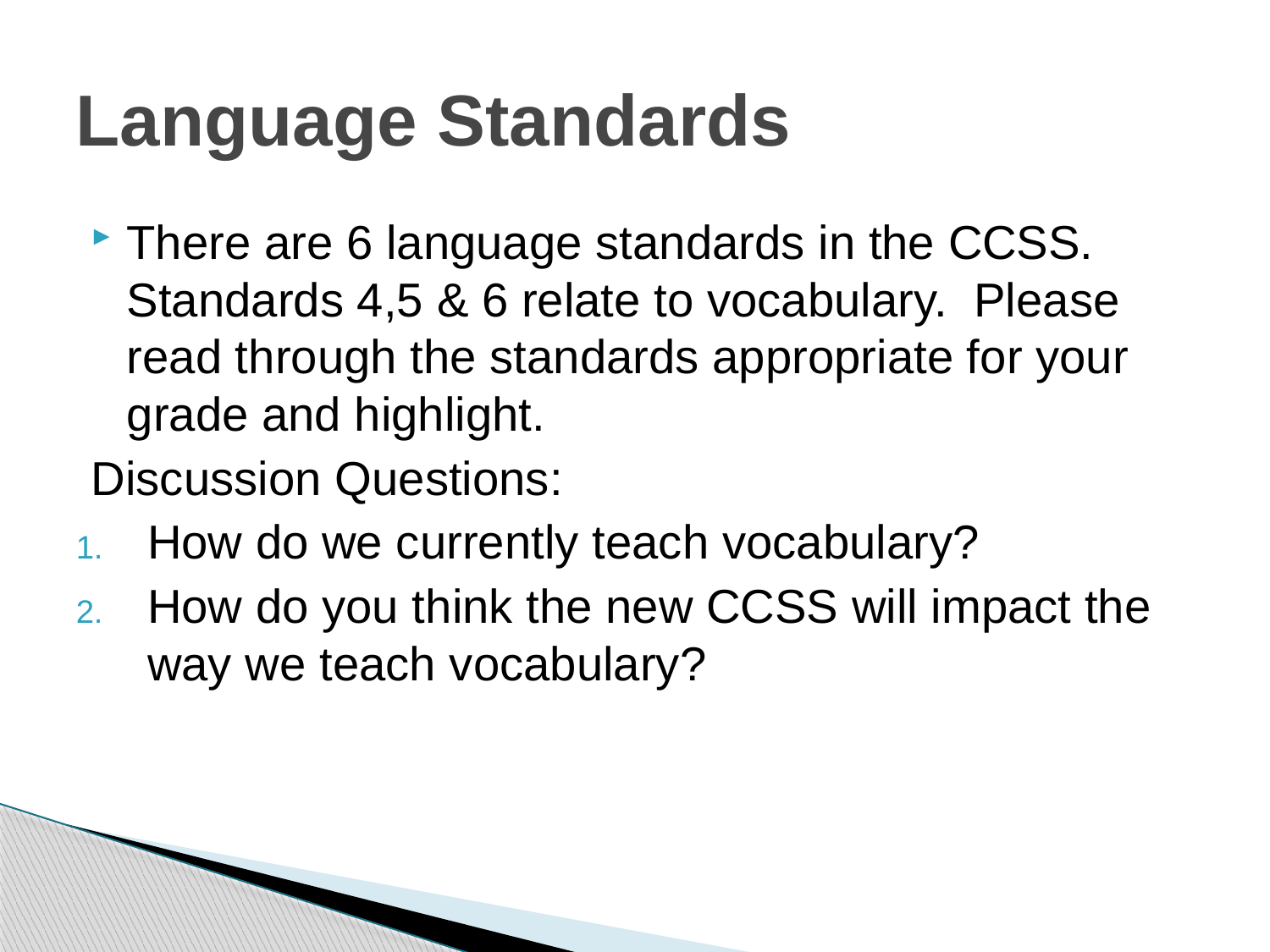

# Language Standards
There are 6 language standards in the CCSS. Standards 4,5 & 6 relate to vocabulary.  Please read through the standards appropriate for your grade and highlight.
Discussion Questions:
How do we currently teach vocabulary?
How do you think the new CCSS will impact the way we teach vocabulary?